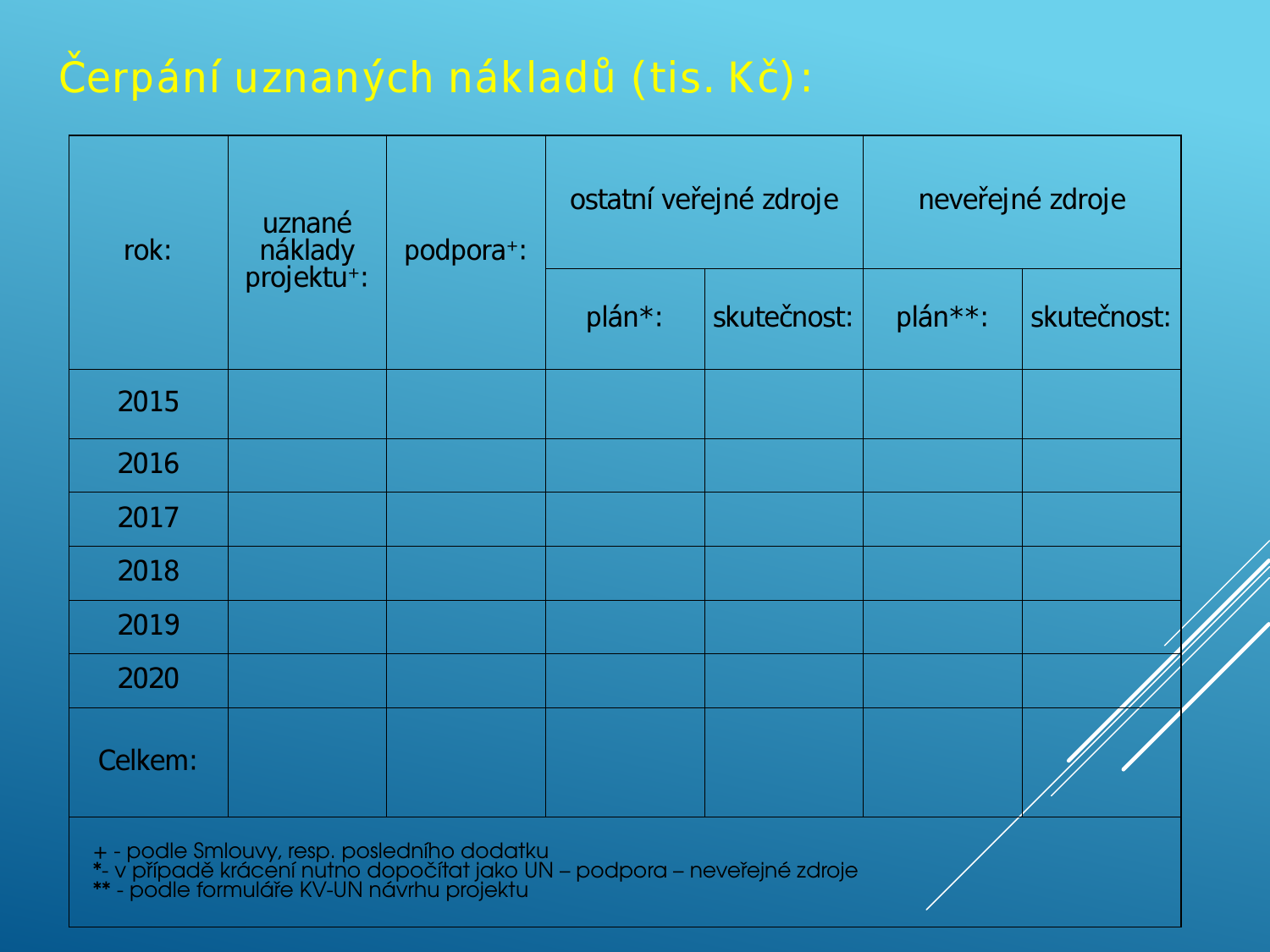

Čerpání uznaných nákladů (tis. Kč):
| rok: | uznané náklady projektu+: | podpora+: | ostatní veřejné zdroje |  | neveřejné zdroje |  |
| --- | --- | --- | --- | --- | --- | --- |
|  |  |  | plán\*: | skutečnost: | plán\*\*: | skutečnost: |
| 2015 |  |  |  |  |  |  |
| 2016 |  |  |  |  |  |  |
| 2017 |  |  |  |  |  |  |
| 2018 |  |  |  |  |  |  |
| 2019 |  |  |  |  |  |  |
| 2020 |  |  |  |  |  |  |
| Celkem: |  |  |  |  |  |  |
| + - podle Smlouvy, resp. posledního dodatku \*- v případě krácení nutno dopočítat jako UN – podpora – neveřejné zdroje \*\* - podle formuláře KV-UN návrhu projektu |  |  |  |  |  |  |